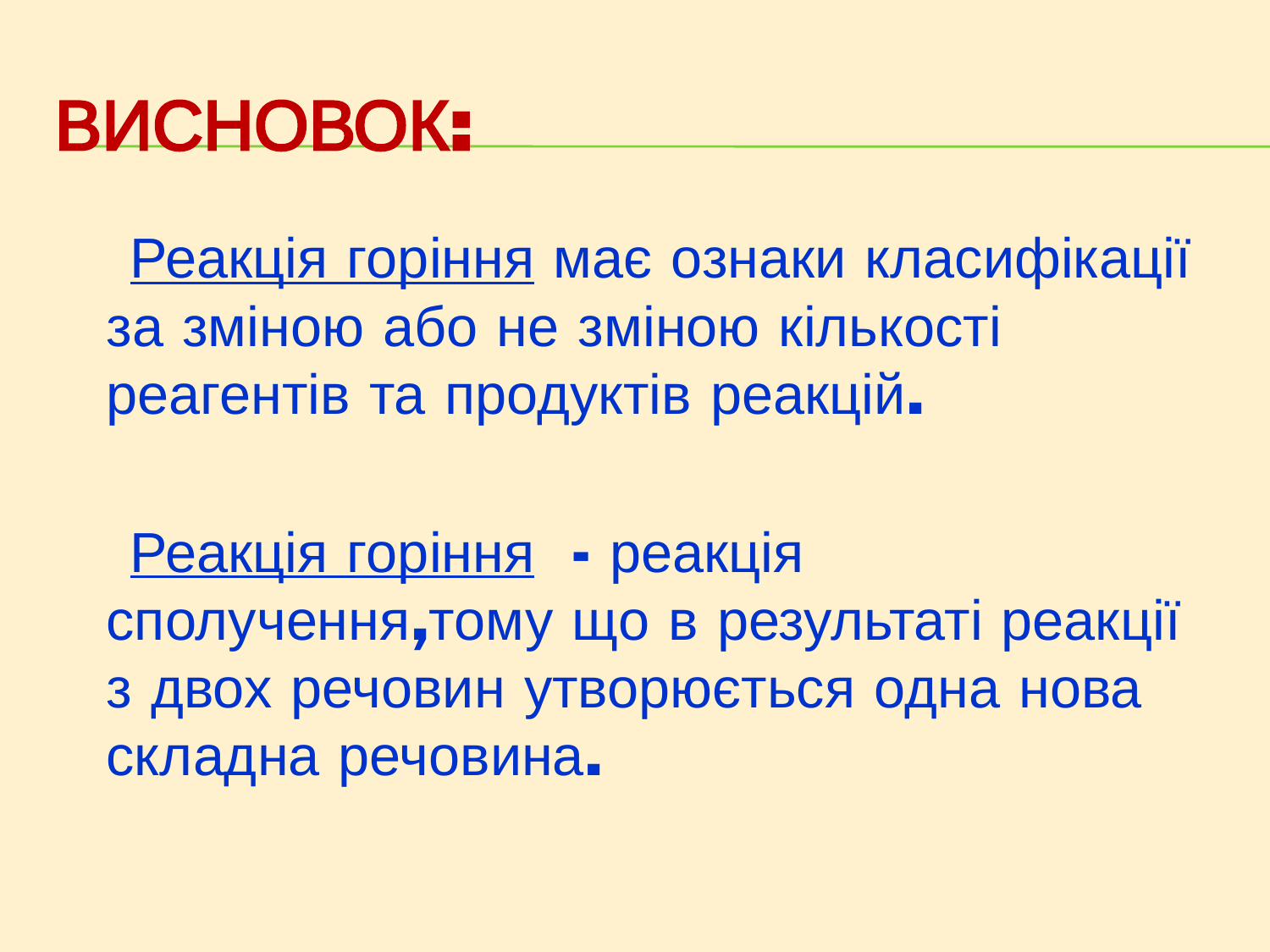

# ВИСНОВОК:
    Реакція горіння має ознаки класифікації за зміною або не зміною кількості реагентів та продуктів реакцій.

    Реакція горіння  - реакція  сполучення,тому що в результаті реакції  з двох речовин утворюється одна нова складна речовина.